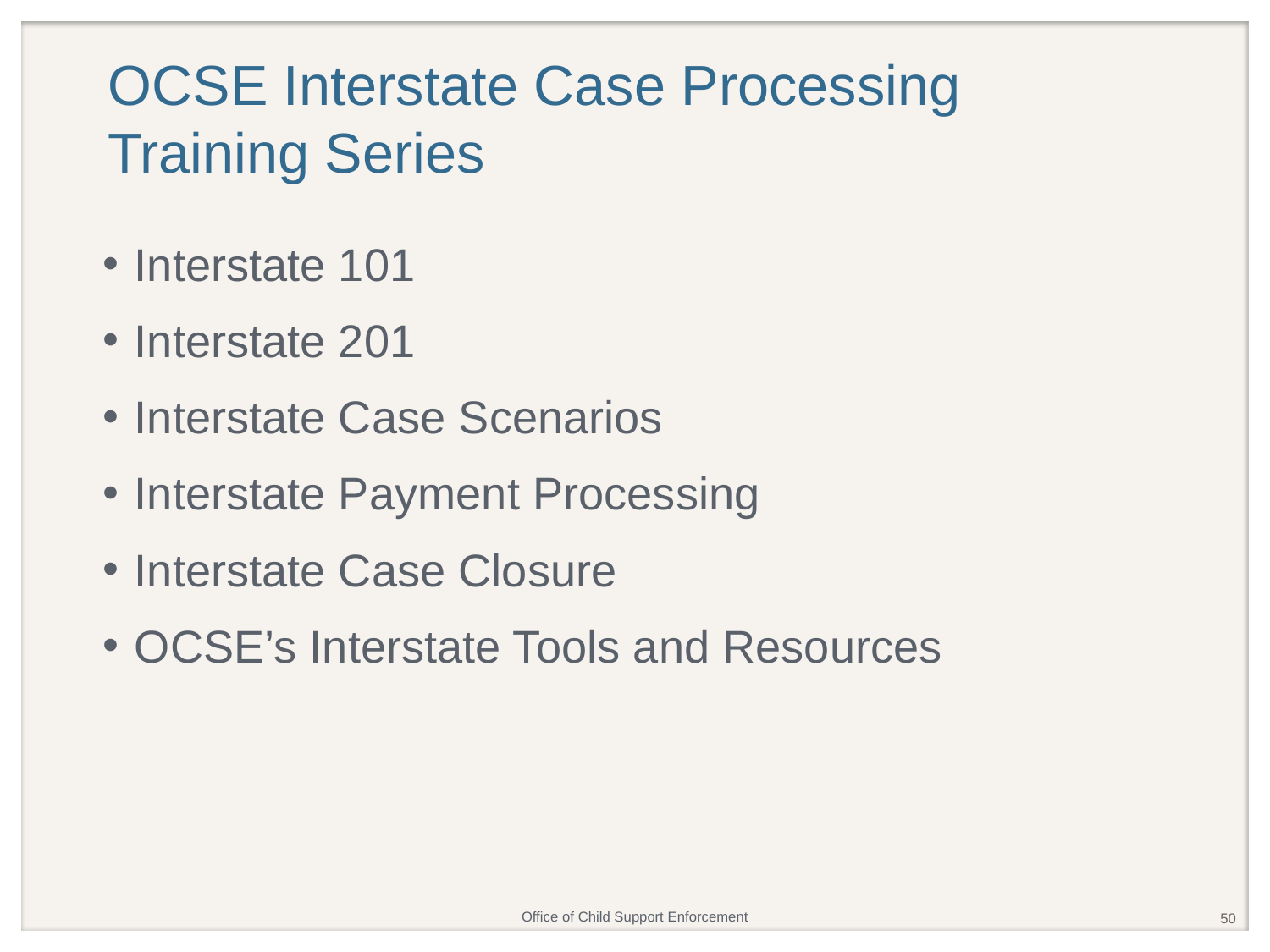

# OCSE Interstate Case Processing Training Series
Interstate 101
Interstate 201
Interstate Case Scenarios
Interstate Payment Processing
Interstate Case Closure
OCSE’s Interstate Tools and Resources
50